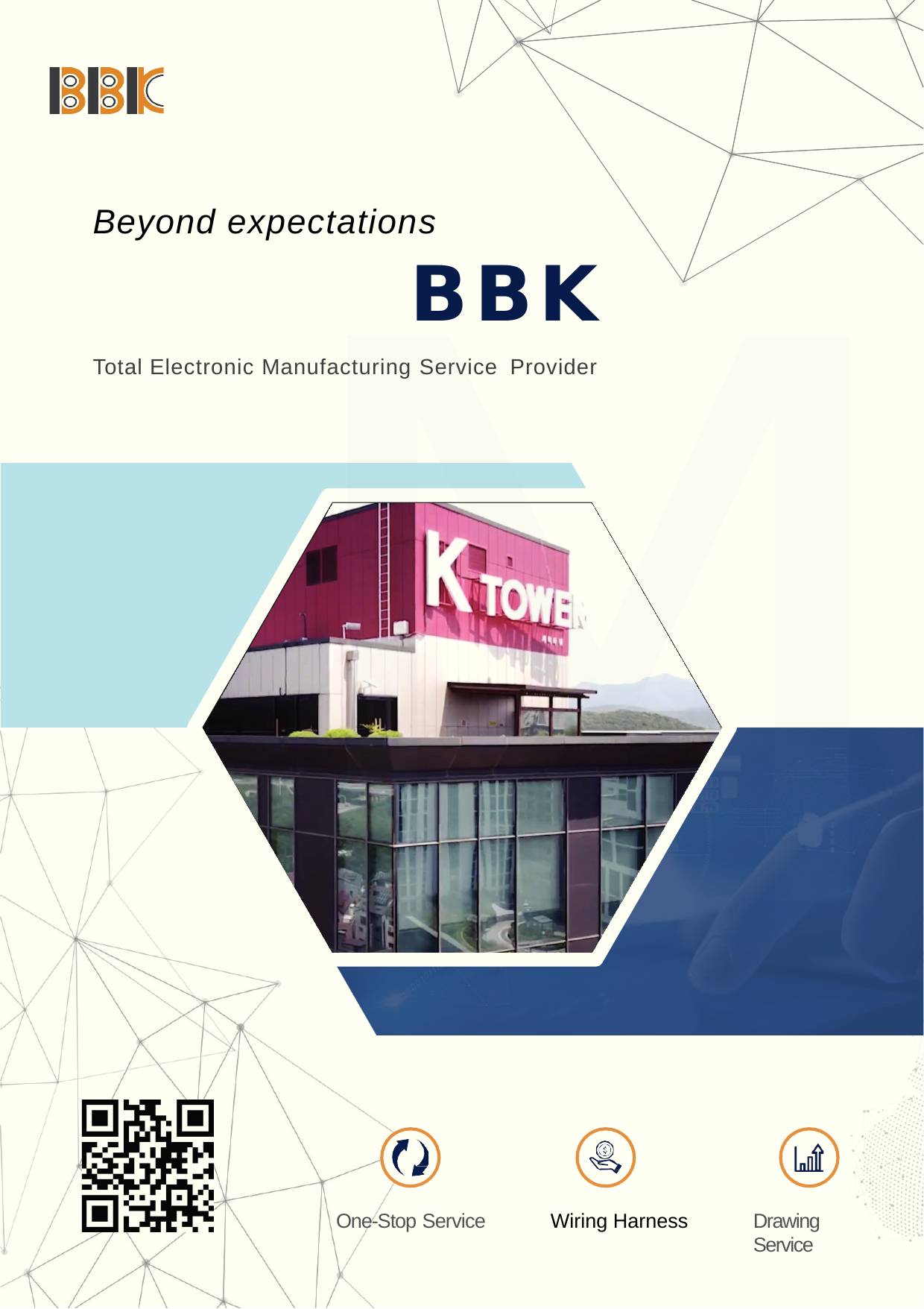

# Beyond expectations
                   B B K

Total Electronic Manufacturing Service Provider

Wiring Harness
One-Stop Service
Drawing Service